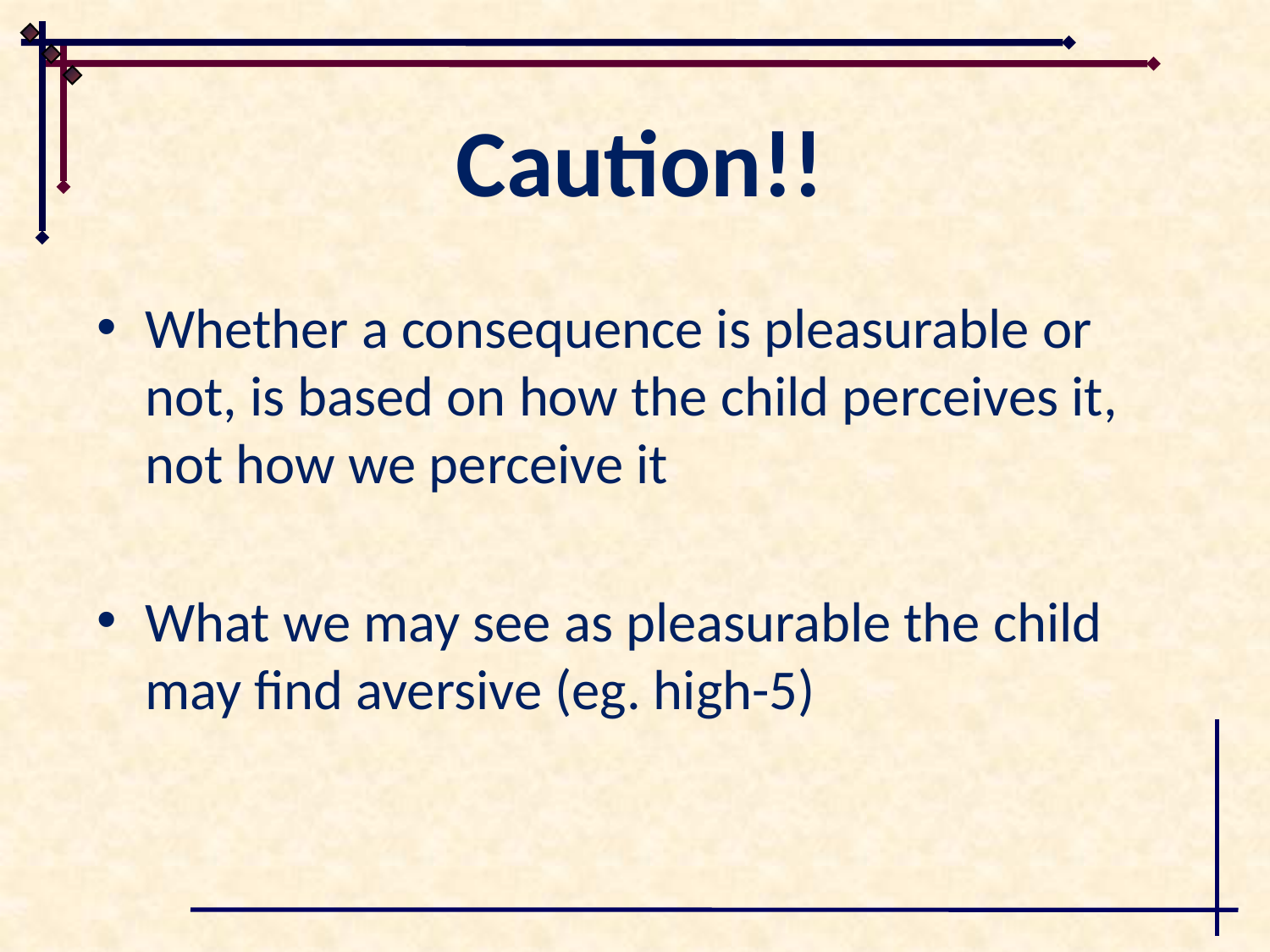

# Caution!!
Whether a consequence is pleasurable or not, is based on how the child perceives it, not how we perceive it

What we may see as pleasurable the child may find aversive (eg. high-5)